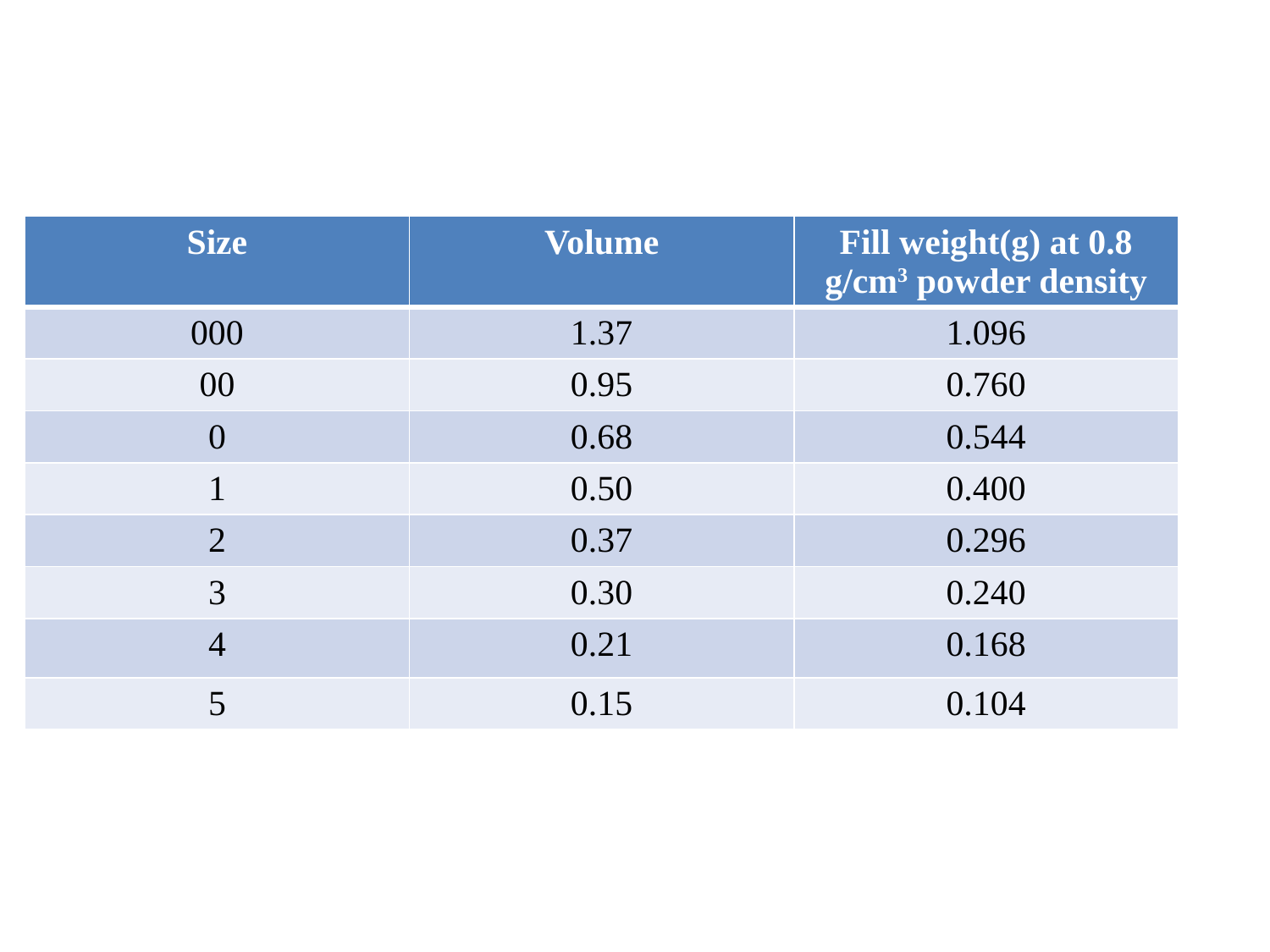

| Size | Volume | Fill weight(g) at 0.8 g/cm3 powder density |
| --- | --- | --- |
| 000 | 1.37 | 1.096 |
| 00 | 0.95 | 0.760 |
| 0 | 0.68 | 0.544 |
| 1 | 0.50 | 0.400 |
| 2 | 0.37 | 0.296 |
| 3 | 0.30 | 0.240 |
| 4 | 0.21 | 0.168 |
| 5 | 0.15 | 0.104 |